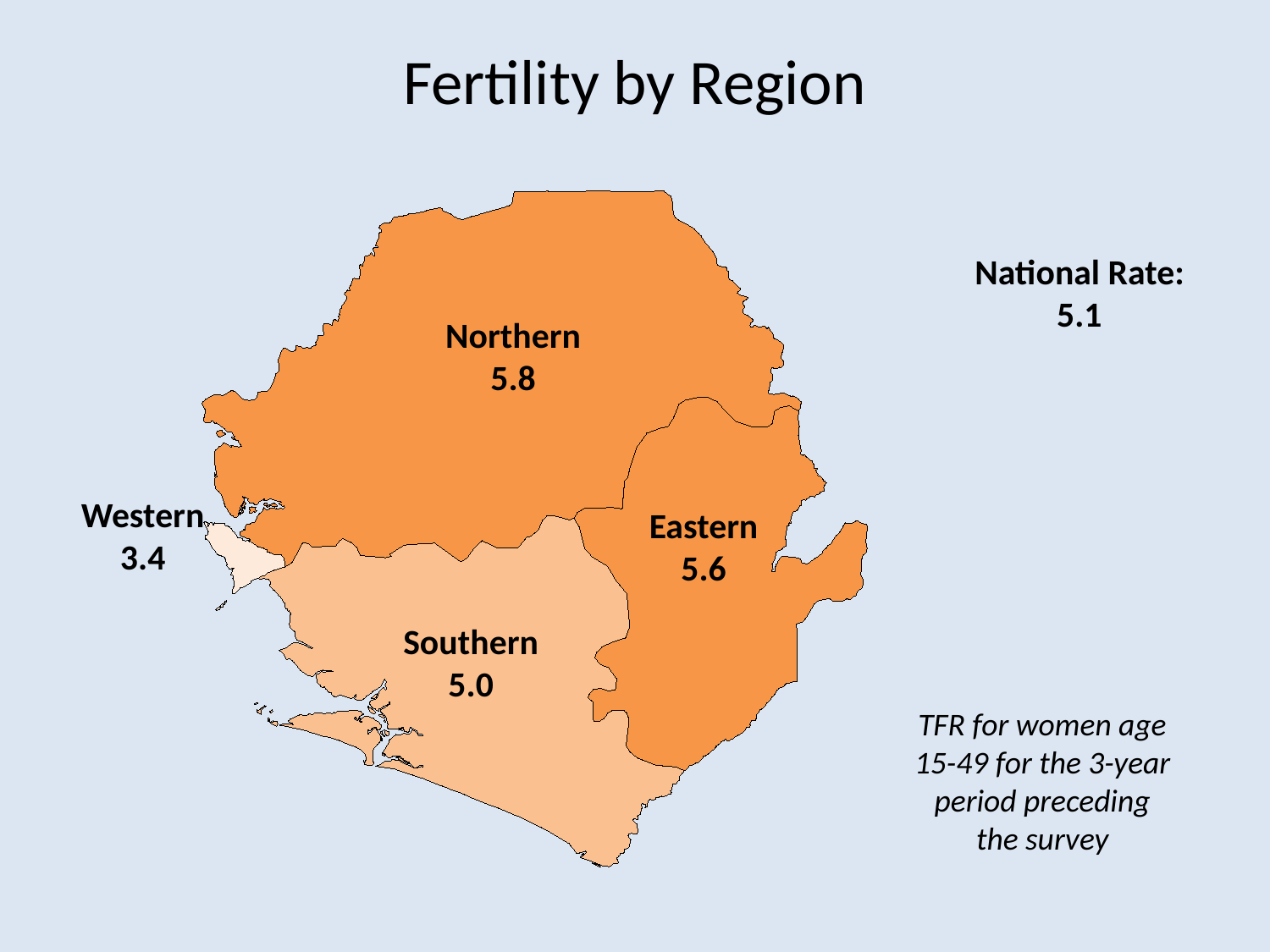

# Fertility by Region

Northern
5.8
Western
3.4
Eastern
5.6
Southern
5.0
National Rate:
5.1
TFR for women age 15-49 for the 3-year period preceding the survey